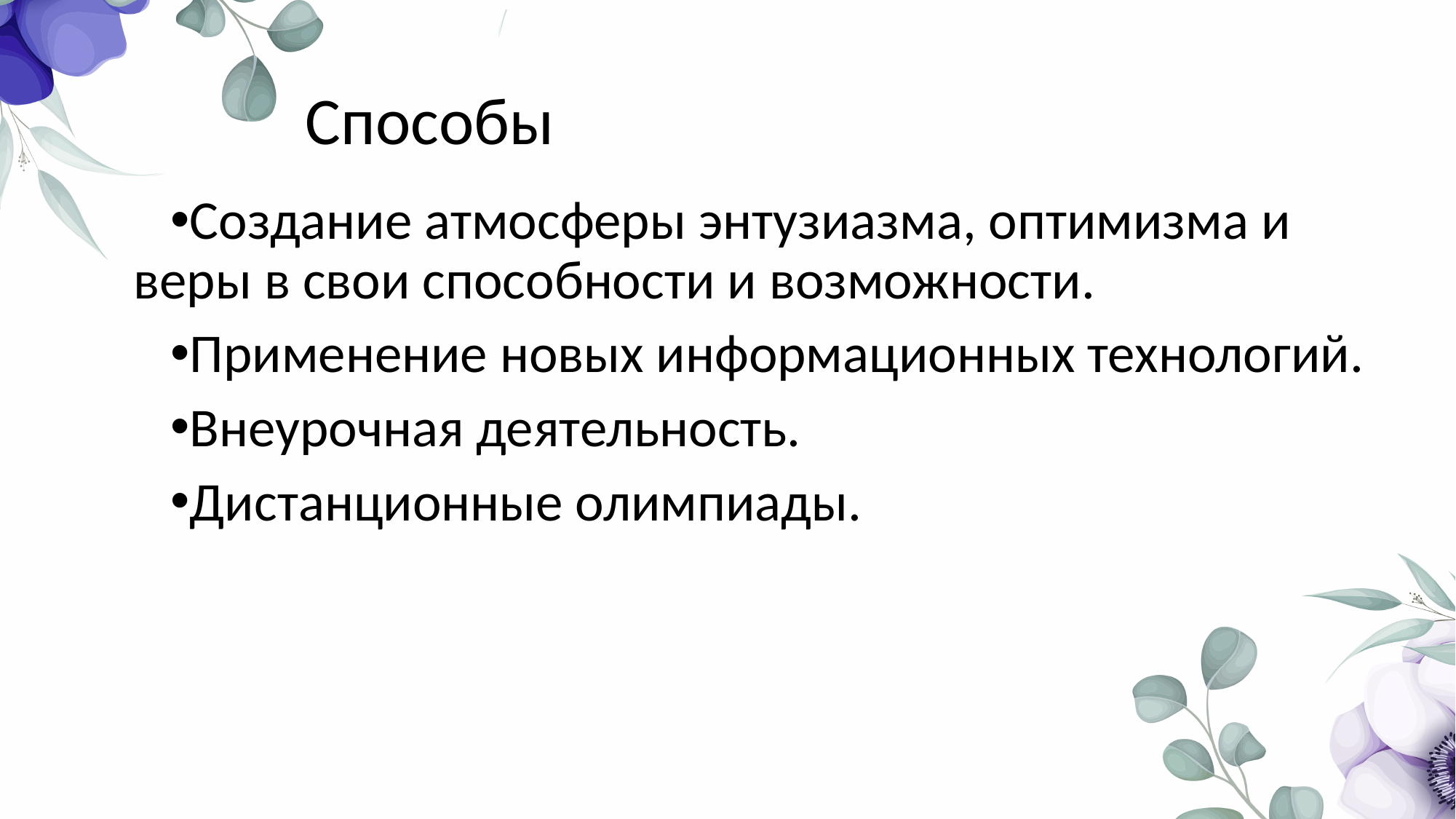

# Способы
Создание атмосферы энтузиазма, оптимизма и веры в свои способности и возможности.
Применение новых информационных технологий.
Внеурочная деятельность.
Дистанционные олимпиады.